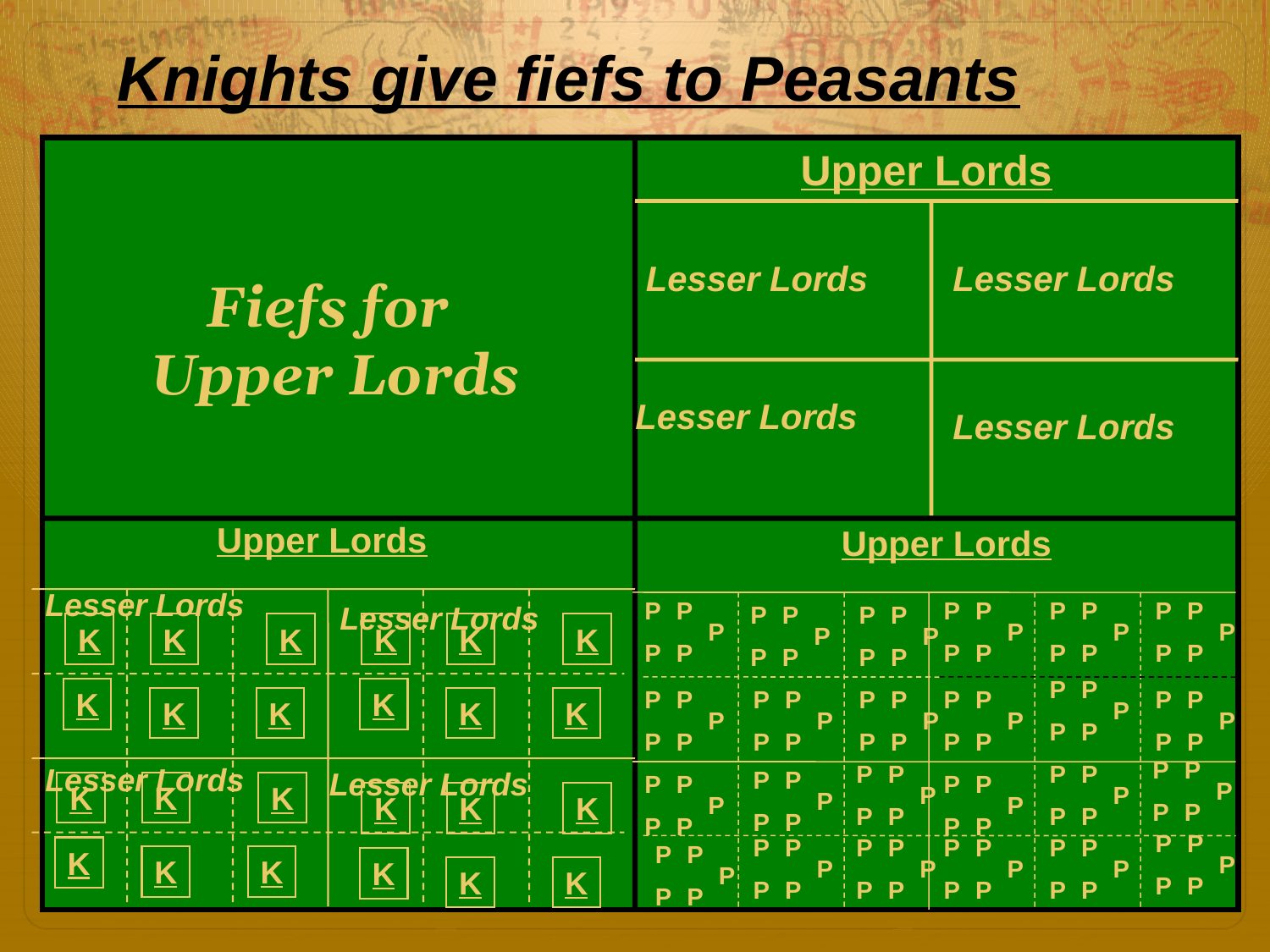

Knights give fiefs to Peasants

Upper Lords

Lesser Lords
Lesser Lords
Fiefs for
Upper Lords

Lesser Lords
Lesser Lords
Upper Lords
Upper Lords

Lesser Lords

P
P
P
P
P
P
P
P
Lesser Lords

P
P
P
P
P
P
P
P
K
K
K
K
K
K
P
P
P
P
P
P
P
P
P
P
P
P
P
P
P
P

P
P
P
P
P
P
P
P
P
P
K
K
K
K
K
K
P
P
P
P
P
P
P
P
P
P
P
P
P
P
P
P
P
P
P
P
P
P
P
P
Lesser Lords

Lesser Lords
P
P

P
P
P
P
P
K
K
K
P
P
P
K
K
K
P
P
P
P
P
P
P
P
P
P
P
P
P
P
P
P
P
P
P
P
P
P
P
P

P
P

K
P
K
K
P
P
P
P
K
P
K
K
P
P
P
P
P
P
P
P
P
P
P
P